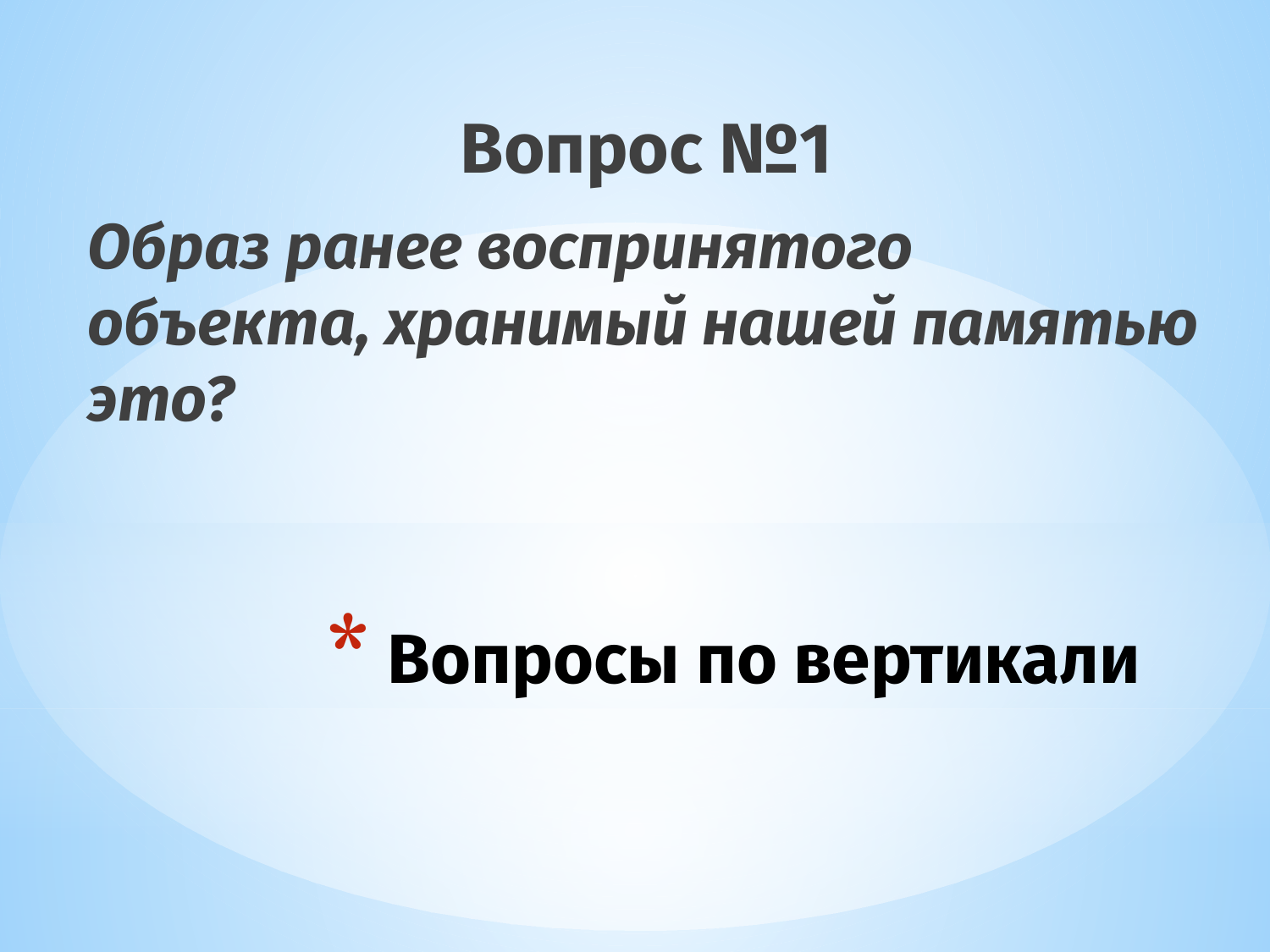

Вопрос №1
Образ ранее воспринятого объекта, хранимый нашей памятью это?
# Вопросы по вертикали